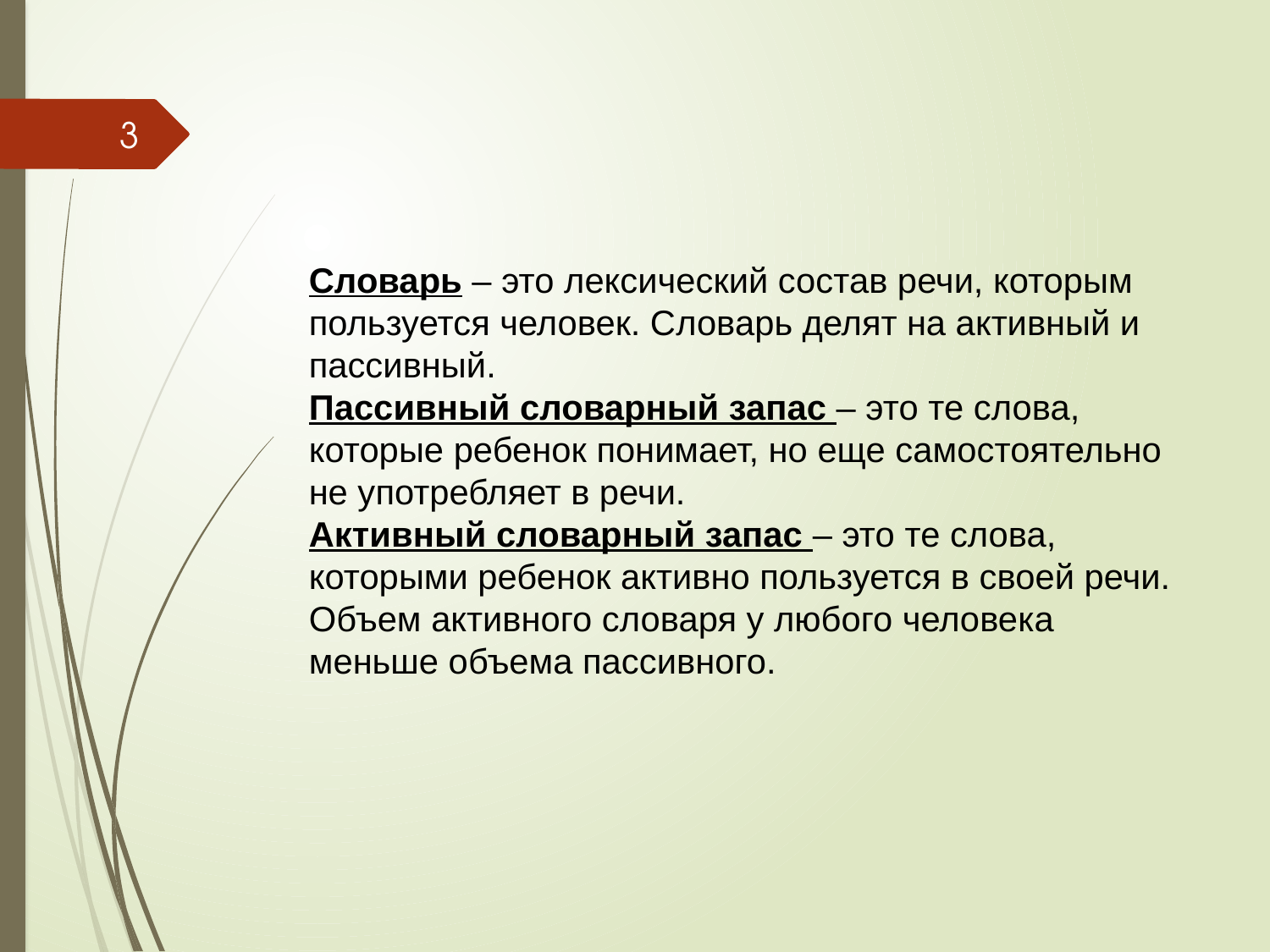

3
Словарь – это лексический состав речи, которым пользуется человек. Словарь делят на активный и пассивный.
Пассивный словарный запас – это те слова, которые ребенок понимает, но еще самостоятельно не употребляет в речи.
Активный словарный запас – это те слова, которыми ребенок активно пользуется в своей речи. Объем активного словаря у любого человека меньше объема пассивного.